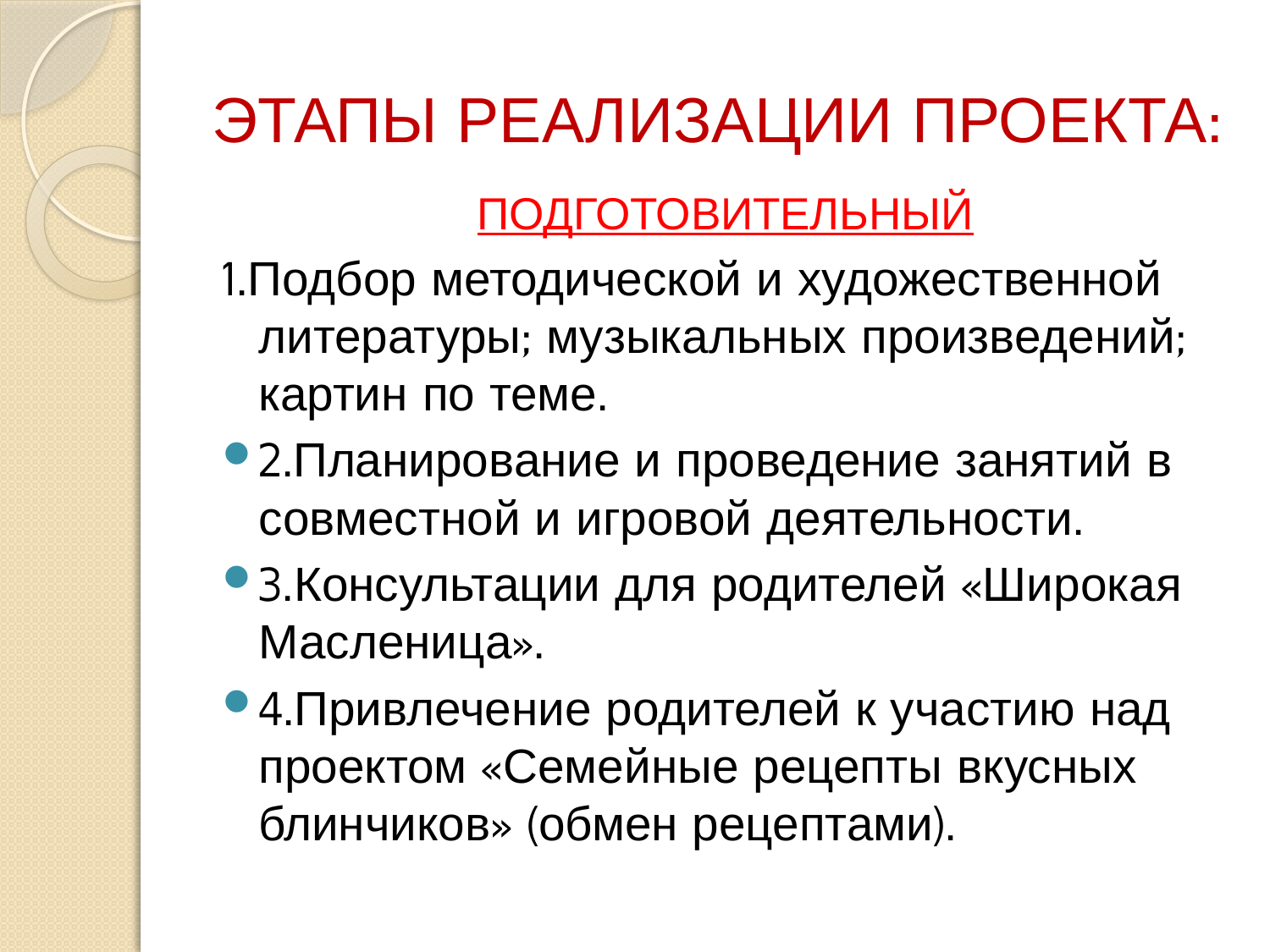

# ЭТАПЫ РЕАЛИЗАЦИИ ПРОЕКТА:
ПОДГОТОВИТЕЛЬНЫЙ
1.Подбор методической и художественной литературы; музыкальных произведений; картин по теме.
2.Планирование и проведение занятий в совместной и игровой деятельности.
3.Консультации для родителей «Широкая Масленица».
4.Привлечение родителей к участию над проектом «Семейные рецепты вкусных блинчиков» (обмен рецептами).